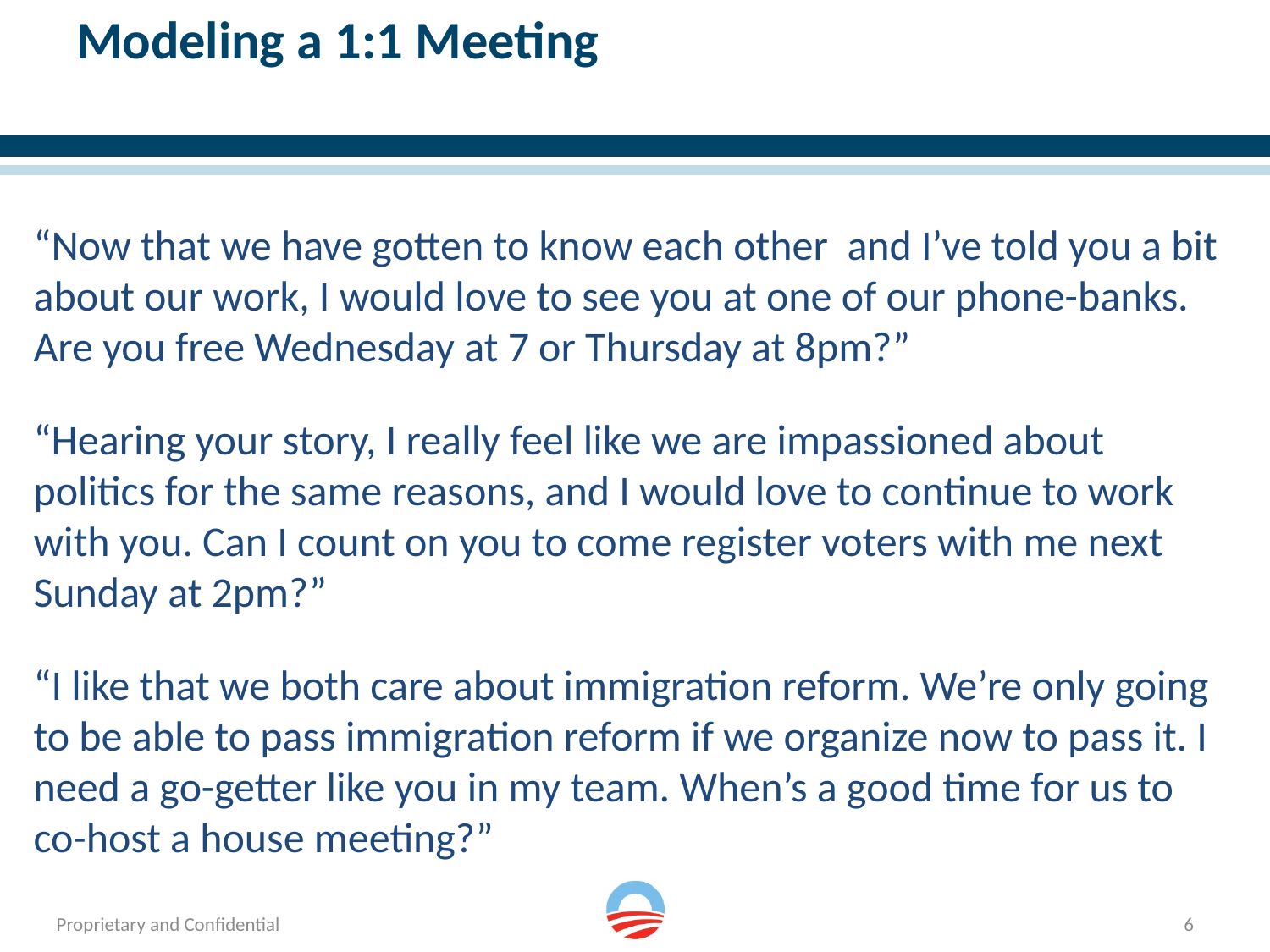

# Modeling a 1:1 Meeting
“Now that we have gotten to know each other  and I’ve told you a bit about our work, I would love to see you at one of our phone-banks. Are you free Wednesday at 7 or Thursday at 8pm?”
“Hearing your story, I really feel like we are impassioned about politics for the same reasons, and I would love to continue to work with you. Can I count on you to come register voters with me next Sunday at 2pm?”
“I like that we both care about immigration reform. We’re only going to be able to pass immigration reform if we organize now to pass it. I need a go-getter like you in my team. When’s a good time for us to co-host a house meeting?”

6